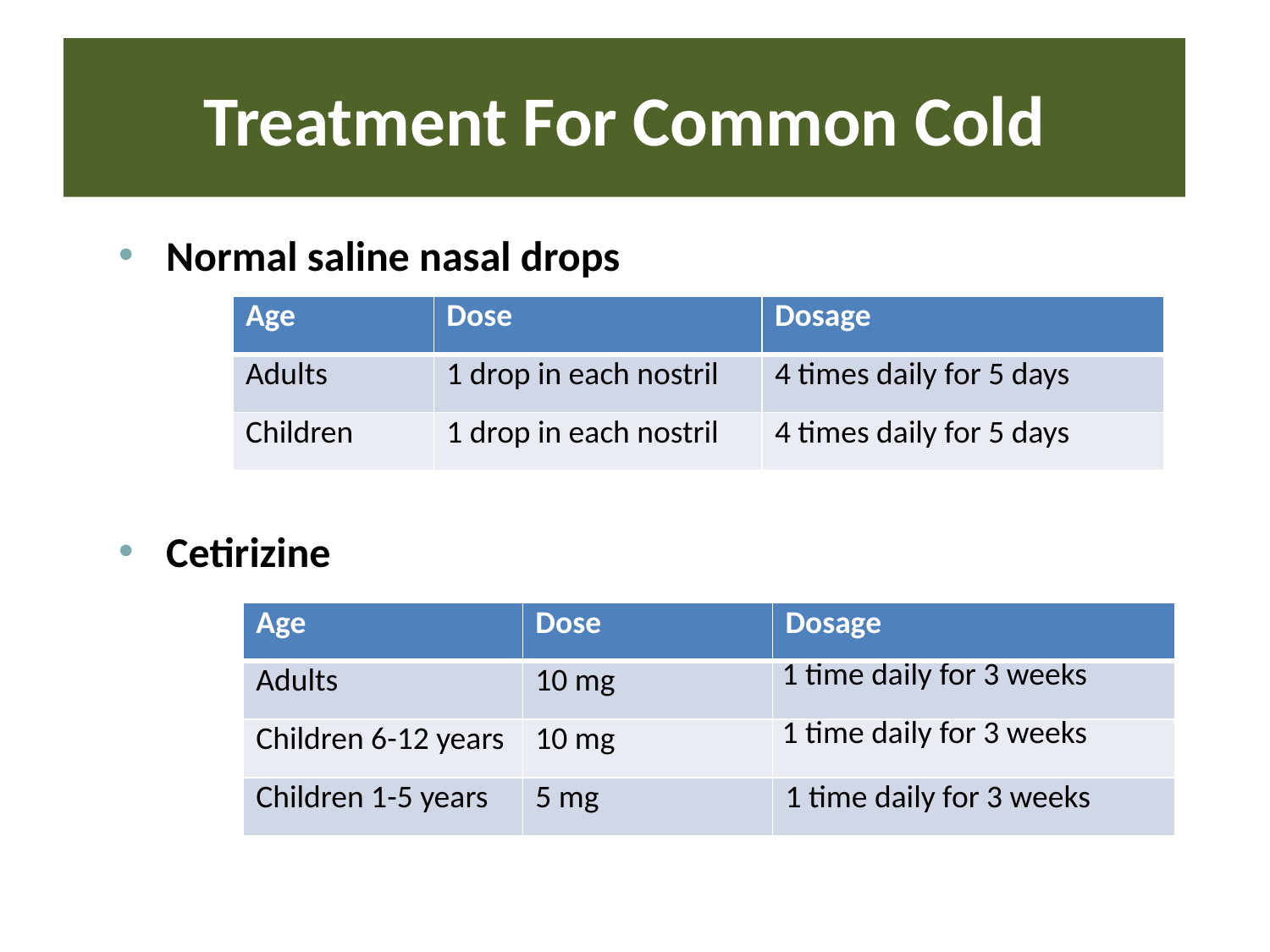

# Treatment For Common Cold
Normal saline nasal drops

Cetirizine

| Age | Dose | Dosage |
| --- | --- | --- |
| Adults | 1 drop in each nostril | 4 times daily for 5 days |
| Children | 1 drop in each nostril | 4 times daily for 5 days |
| Age | Dose | Dosage |
| --- | --- | --- |
| Adults | 10 mg | 1 time daily for 3 weeks |
| Children 6-12 years | 10 mg | 1 time daily for 3 weeks |
| Children 1-5 years | 5 mg | 1 time daily for 3 weeks |